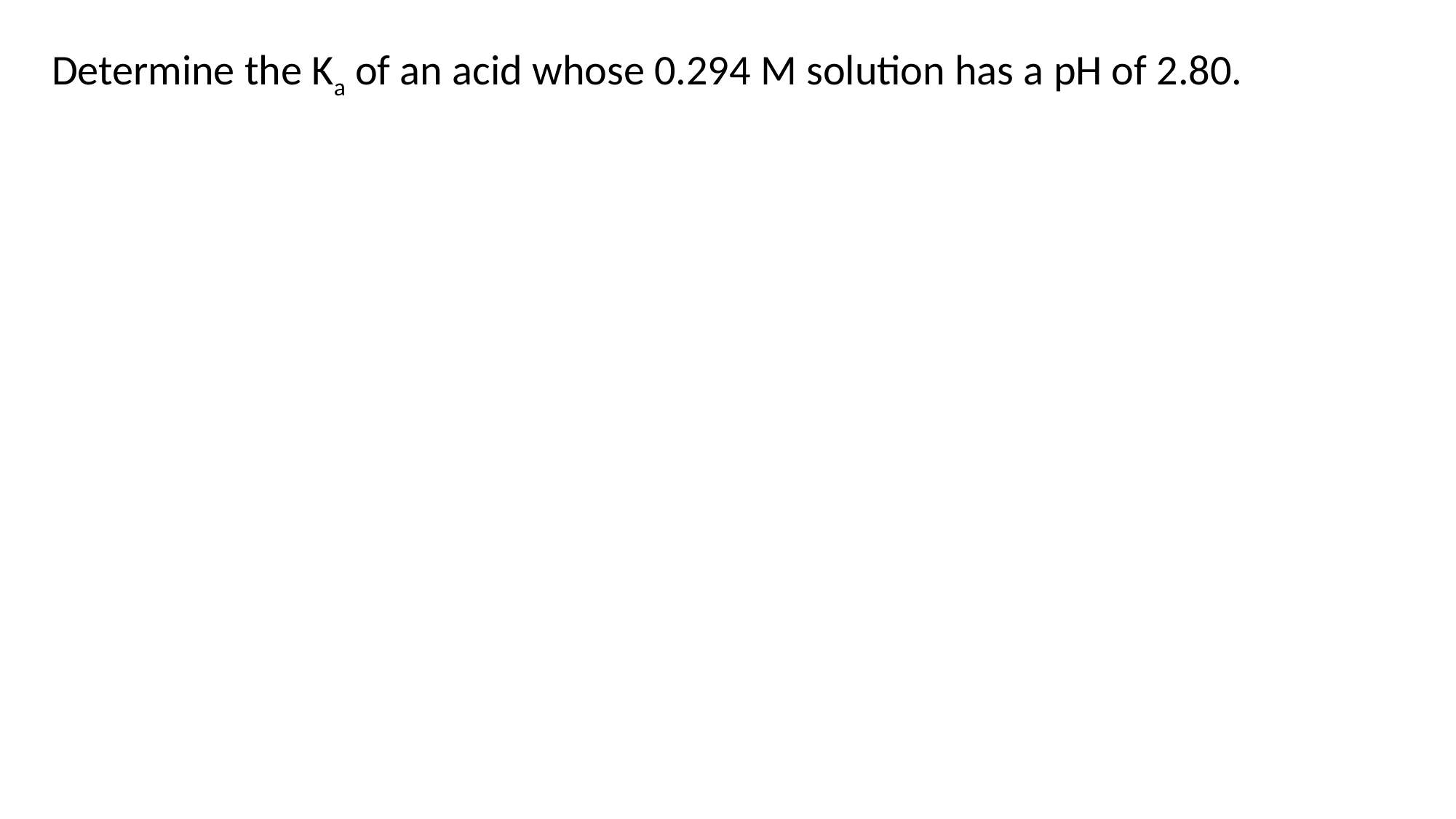

Determine the Ka of an acid whose 0.294 M solution has a pH of 2.80.